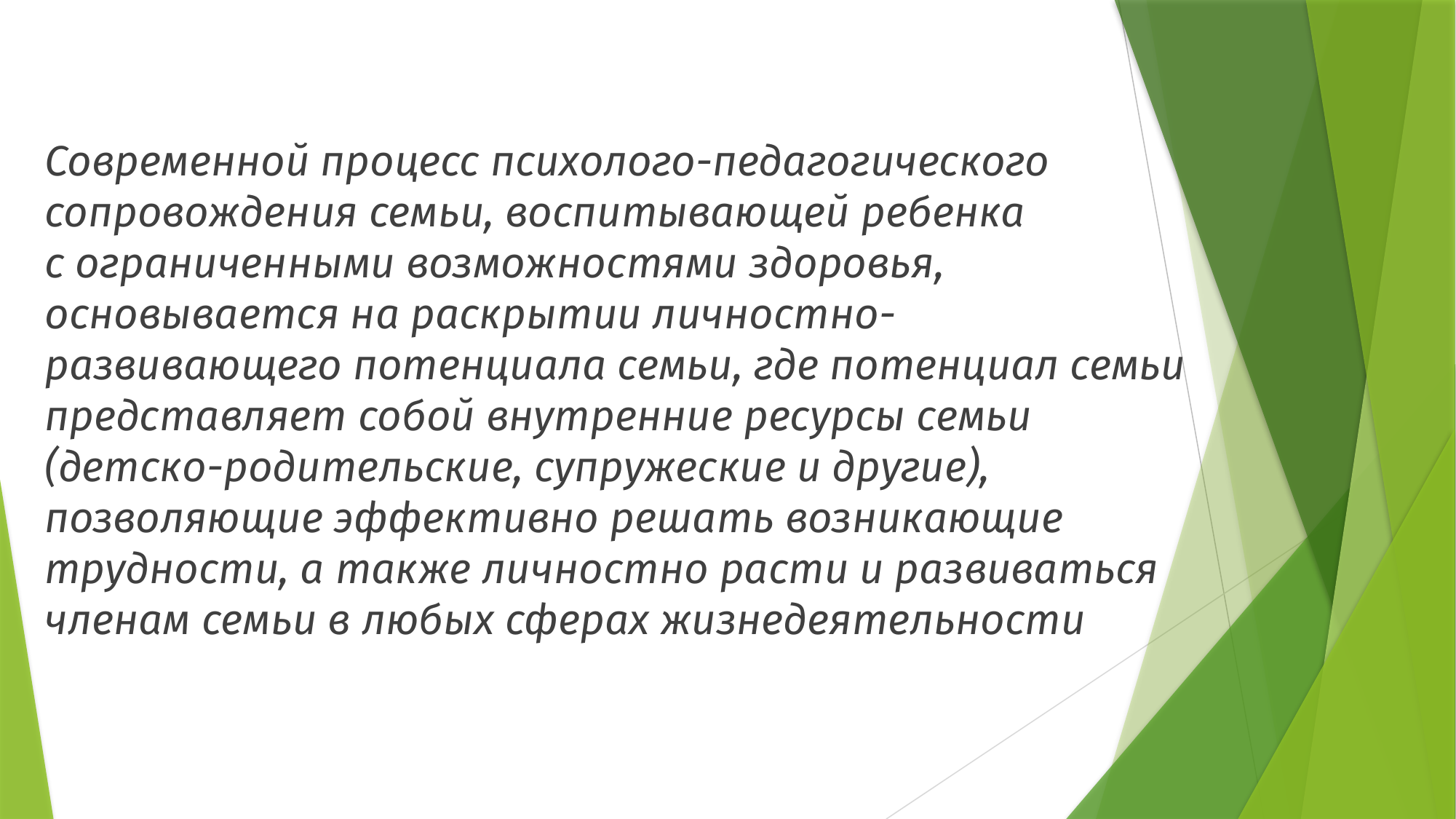

Современной процесс психолого-педагогического сопровождения семьи, воспитывающей ребенка
с ограниченными возможностями здоровья, основывается на раскрытии личностно-развивающего потенциала семьи, где потенциал семьи представляет собой внутренние ресурсы семьи (детско-родительские, супружеские и другие), позволяющие эффективно решать возникающие трудности, а также личностно расти и развиваться членам семьи в любых сферах жизнедеятельности